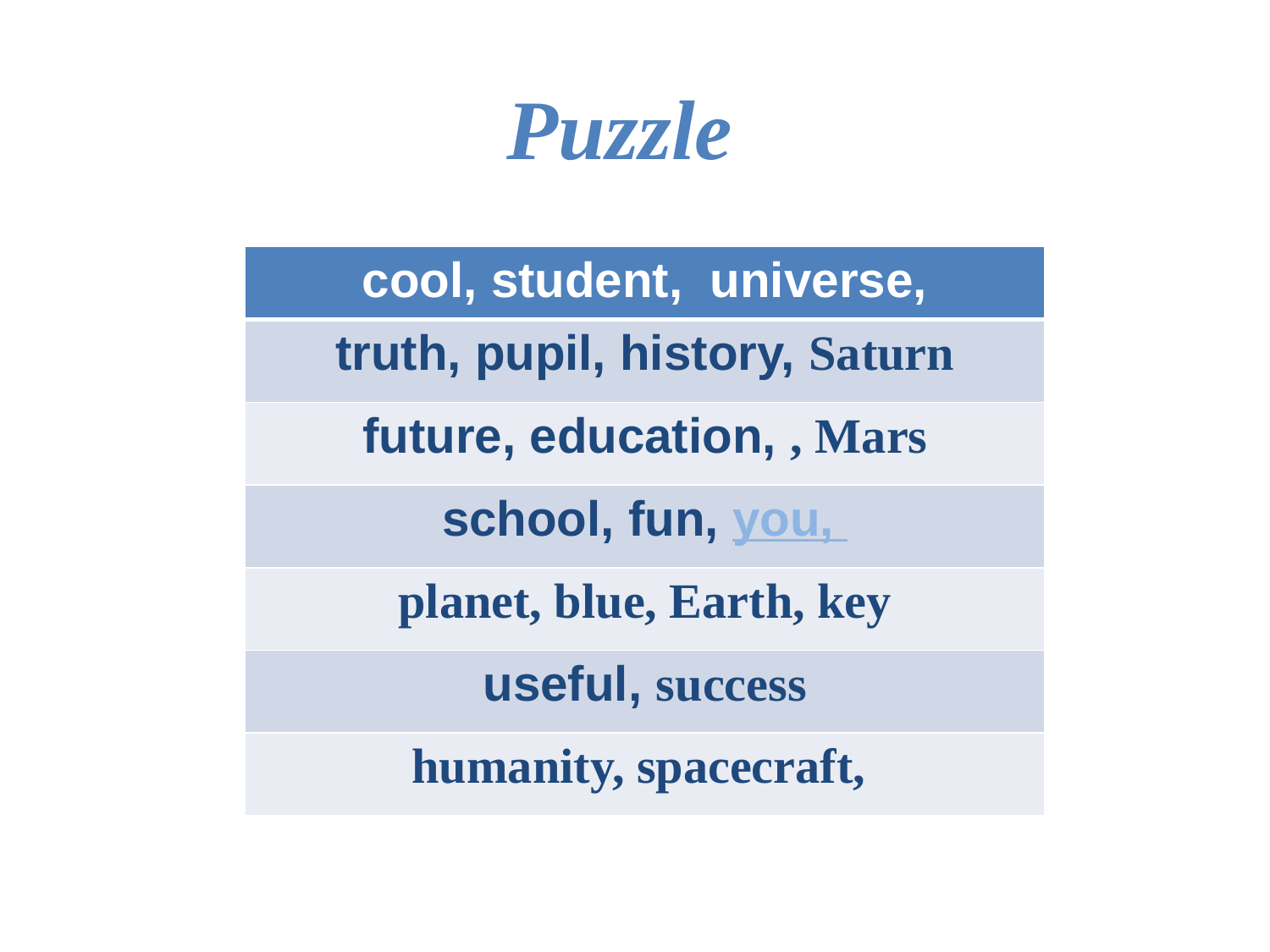

# Puzzle
| cool, student, universe, |
| --- |
| truth, pupil, history, Saturn |
| future, education, , Mars |
| school, fun, you, |
| planet, blue, Earth, key |
| useful, success |
| humanity, spacecraft, |